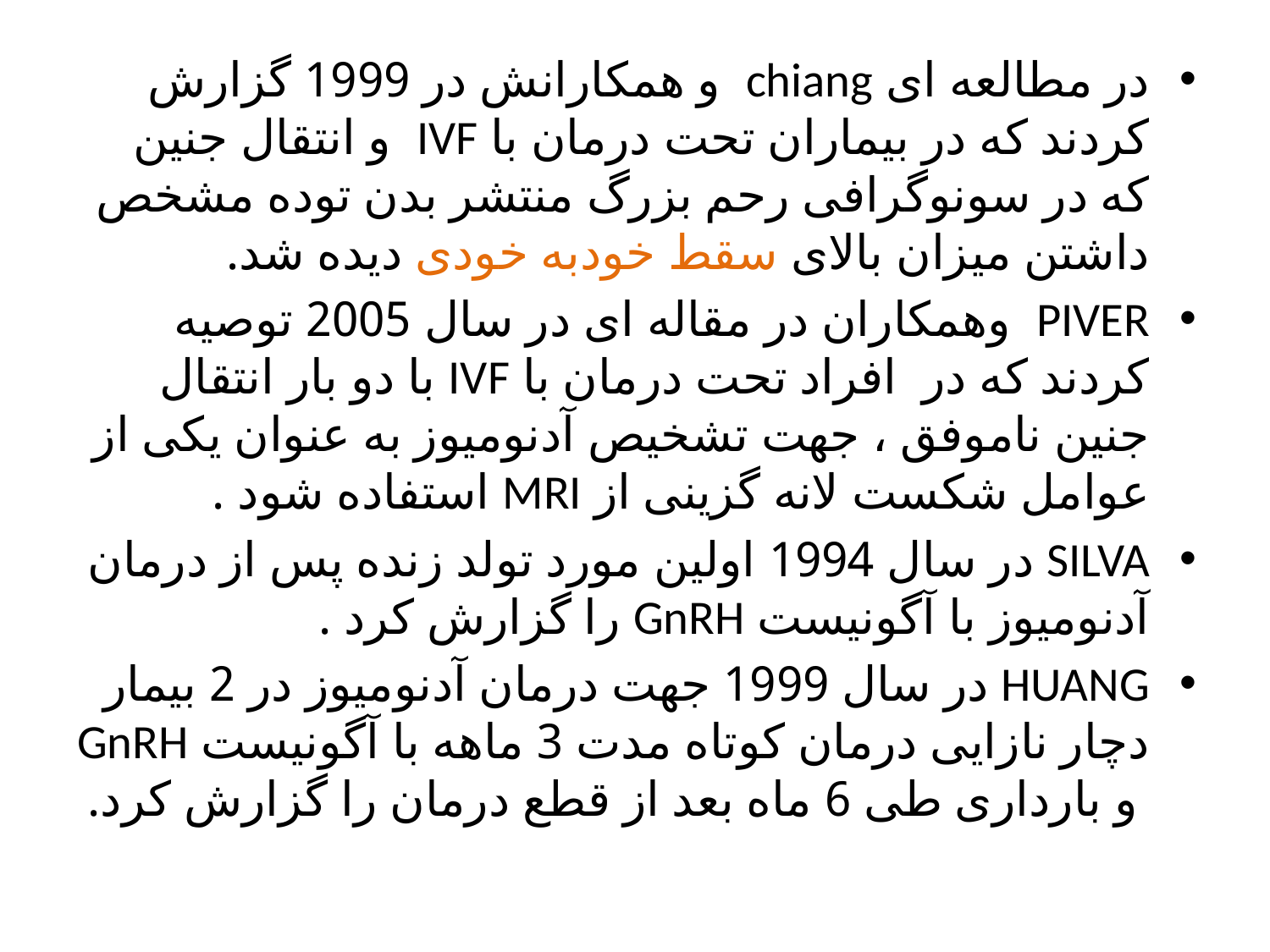

#
در مطالعه ای chiang  و همکارانش در 1999 گزارش کردند که در بیماران تحت درمان با IVF  و انتقال جنین که در سونوگرافی رحم بزرگ منتشر بدن توده مشخص داشتن میزان بالای سقط خودبه خودی دیده شد.
PIVER  وهمکاران در مقاله ای در سال 2005 توصیه کردند که در  افراد تحت درمان با IVF با دو بار انتقال جنین ناموفق ، جهت تشخیص آدنومیوز به عنوان یکی از عوامل شکست لانه گزینی از MRI استفاده شود .
SILVA در سال 1994 اولین مورد تولد زنده پس از درمان آدنومیوز با آگونیست GnRH را گزارش کرد .
HUANG در سال 1999 جهت درمان آدنومیوز در 2 بیمار دچار نازایی درمان کوتاه مدت 3 ماهه با آگونیست GnRH  و بارداری طی 6 ماه بعد از قطع درمان را گزارش کرد.